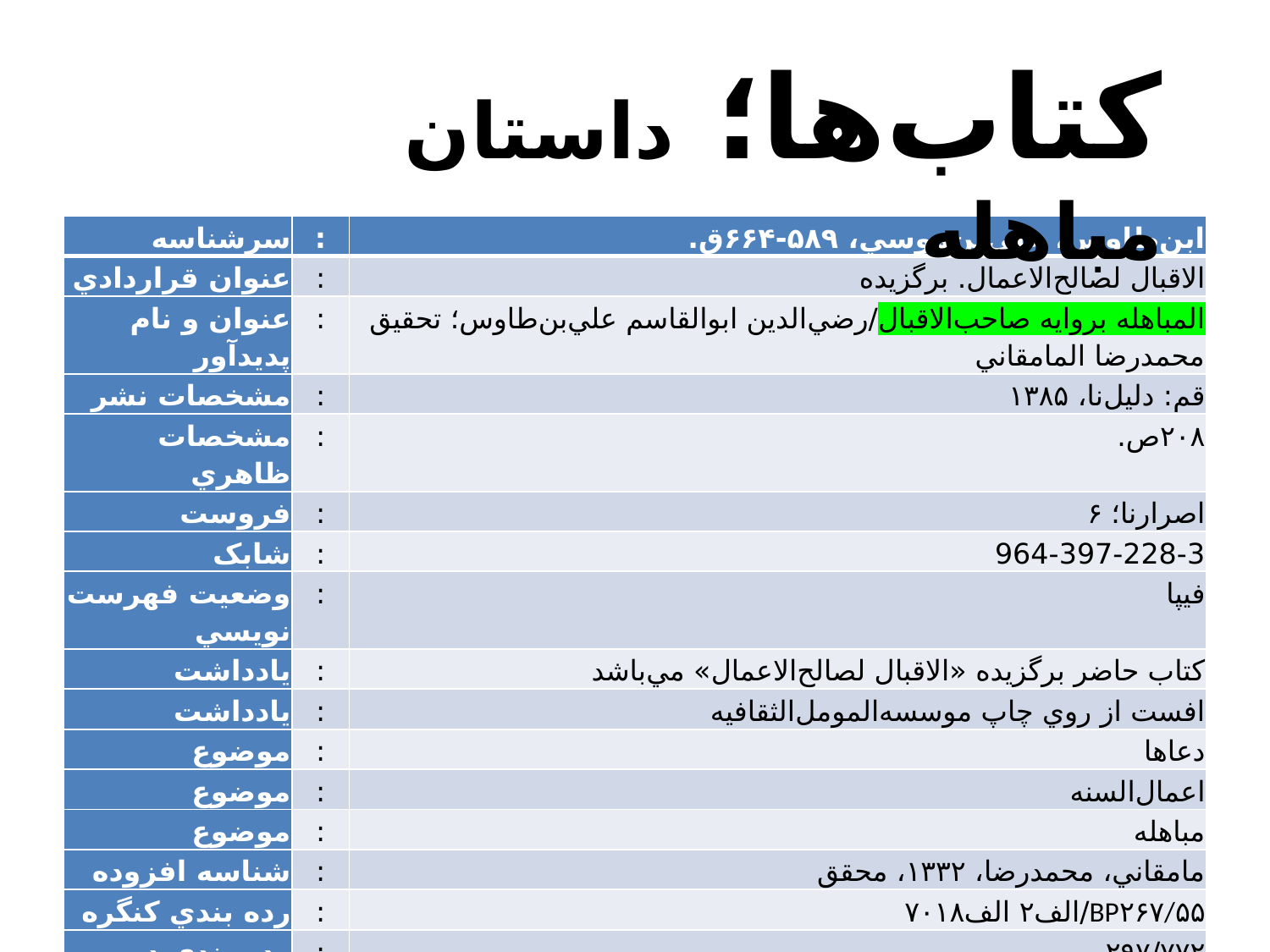

کتاب‌ها؛ داستان مباهله
| سرشناسه | : | ابن‌طاوس، علي‌بن‌موسي، ۵۸۹-۶۶۴ق. |
| --- | --- | --- |
| ‏عنوان قراردادي | : | الاقبال لصالح‌الاعمال. برگزيده |
| ‏عنوان و نام پديدآور | : | المباهله بروايه صاحب‌الاقبال/رضي‌الدين ابوالقاسم علي‌بن‌طاوس؛ تحقيق محمدرضا المامقاني |
| ‏مشخصات نشر | : | قم: دليل‌نا، ۱۳۸۵ |
| ‏مشخصات ظاهري | : | ۲۰۸ص. |
| ‏فروست | : | اصرارنا؛ ۶ |
| ‏شابک | : | ‏‫964-397-228-3 |
| ‏وضعيت فهرست نويسي | : | فيپا |
| ‏يادداشت | : | کتاب حاضر برگزيده «الاقبال لصالح‌الاعمال» مي‌باشد |
| ‏يادداشت | : | افست از روي چاپ موسسه‌المومل‌الثقافيه |
| ‏موضوع | : | دعاها |
| ‏موضوع | : | اعمال‌السنه |
| ‏موضوع | : | مباهله |
| ‏شناسه افزوده | : | مامقاني، محمدرضا، ۱۳۳۲، محقق |
| ‏رده بندي کنگره | : | ‏‫BP۲۶۷/۵۵‏‫/الف۲ الف۷۰۱۸ |
| ‏رده بندي ديويي | : | ‏‫۲۹۷/۷۷۲ |
| ‏شماره کتابشناسي ملي | : | ‏‫م۸۵-۳۱۱۲۸ |